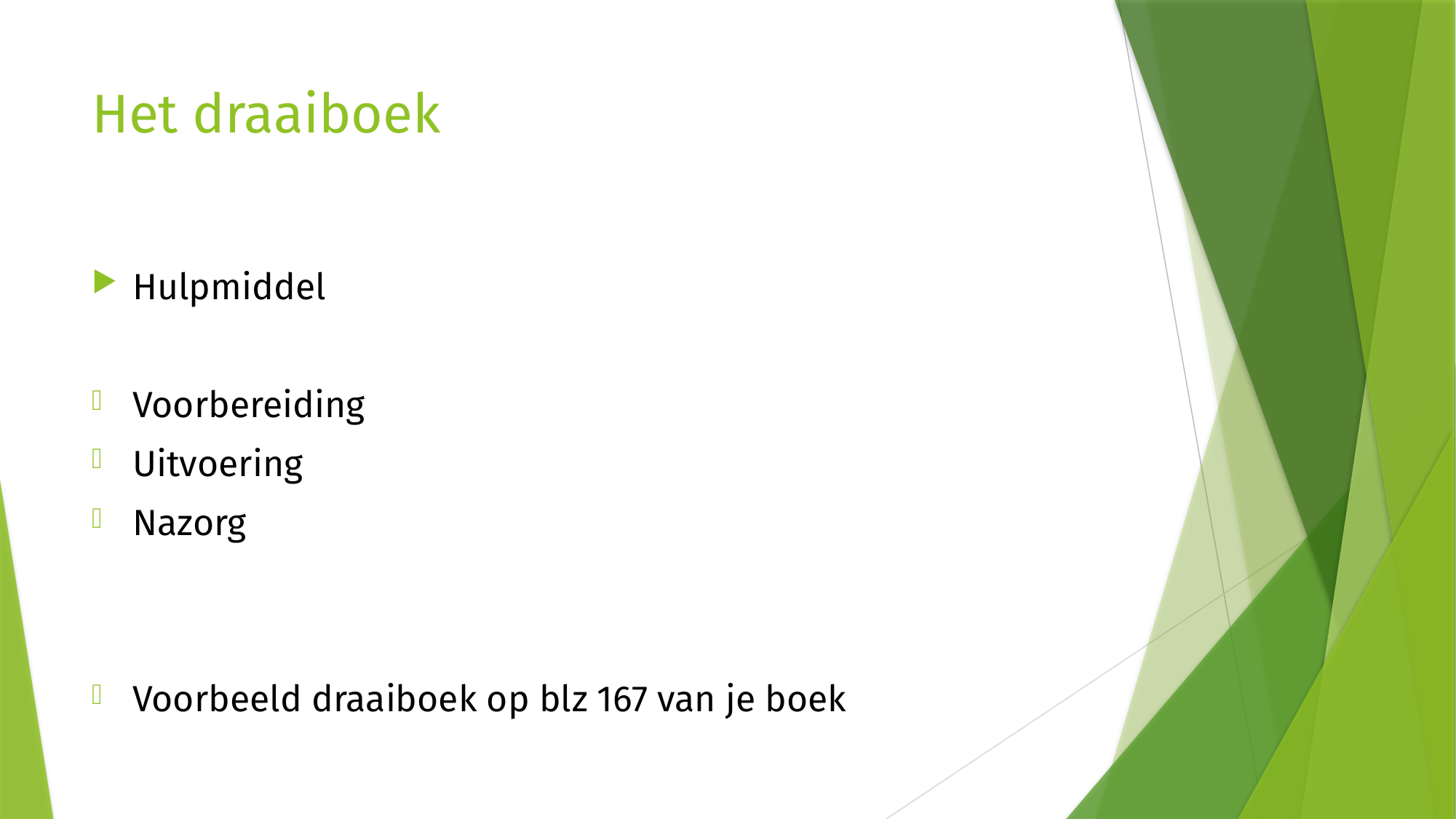

# Het draaiboek
Hulpmiddel

Voorbereiding
Uitvoering
Nazorg

Voorbeeld draaiboek op blz 167 van je boek